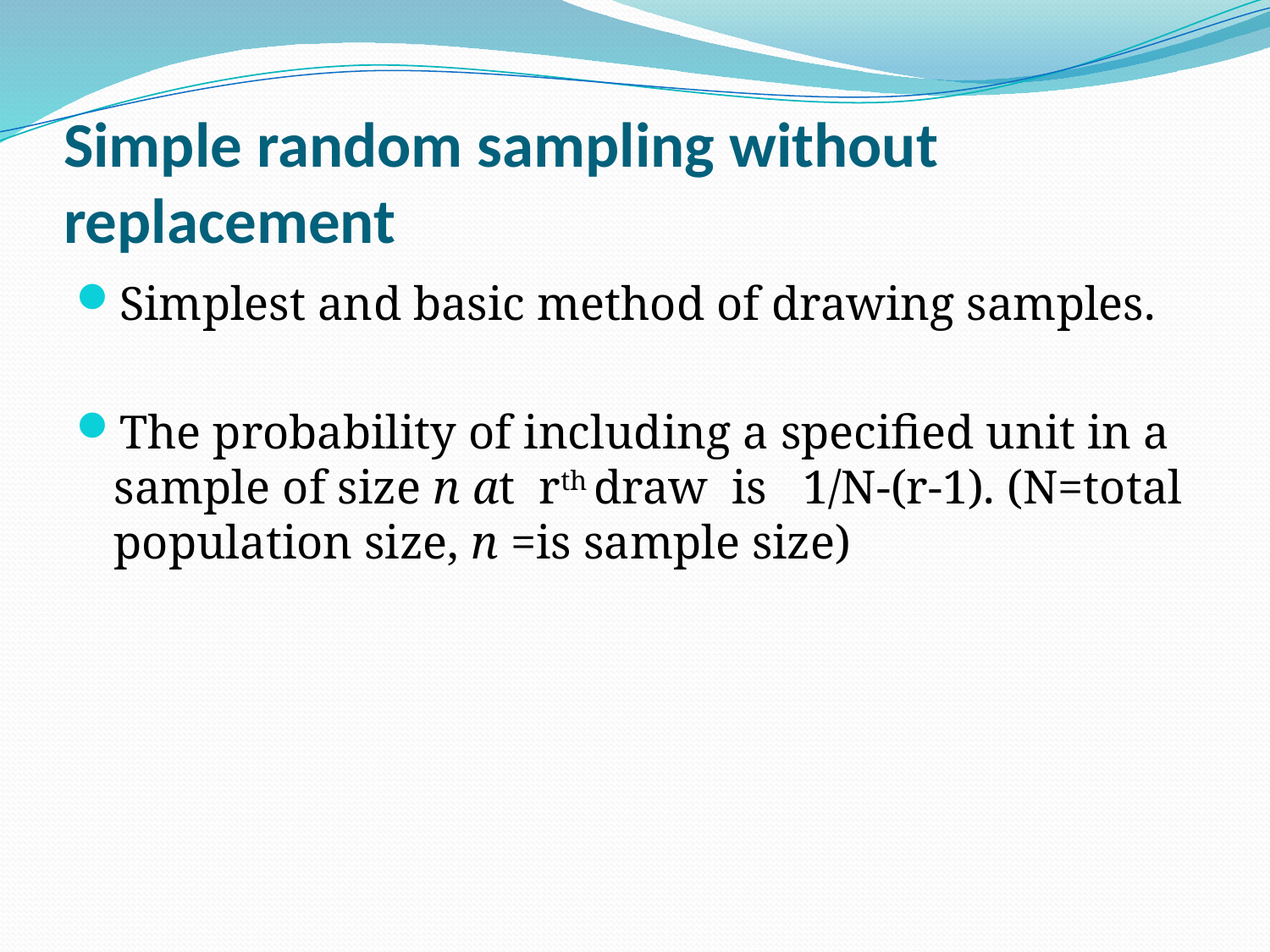

# Simple random sampling without replacement
Simplest and basic method of drawing samples.

The probability of including a specified unit in a sample of size n at  rth draw  is   1/N-(r-1). (N=total population size, n =is sample size)